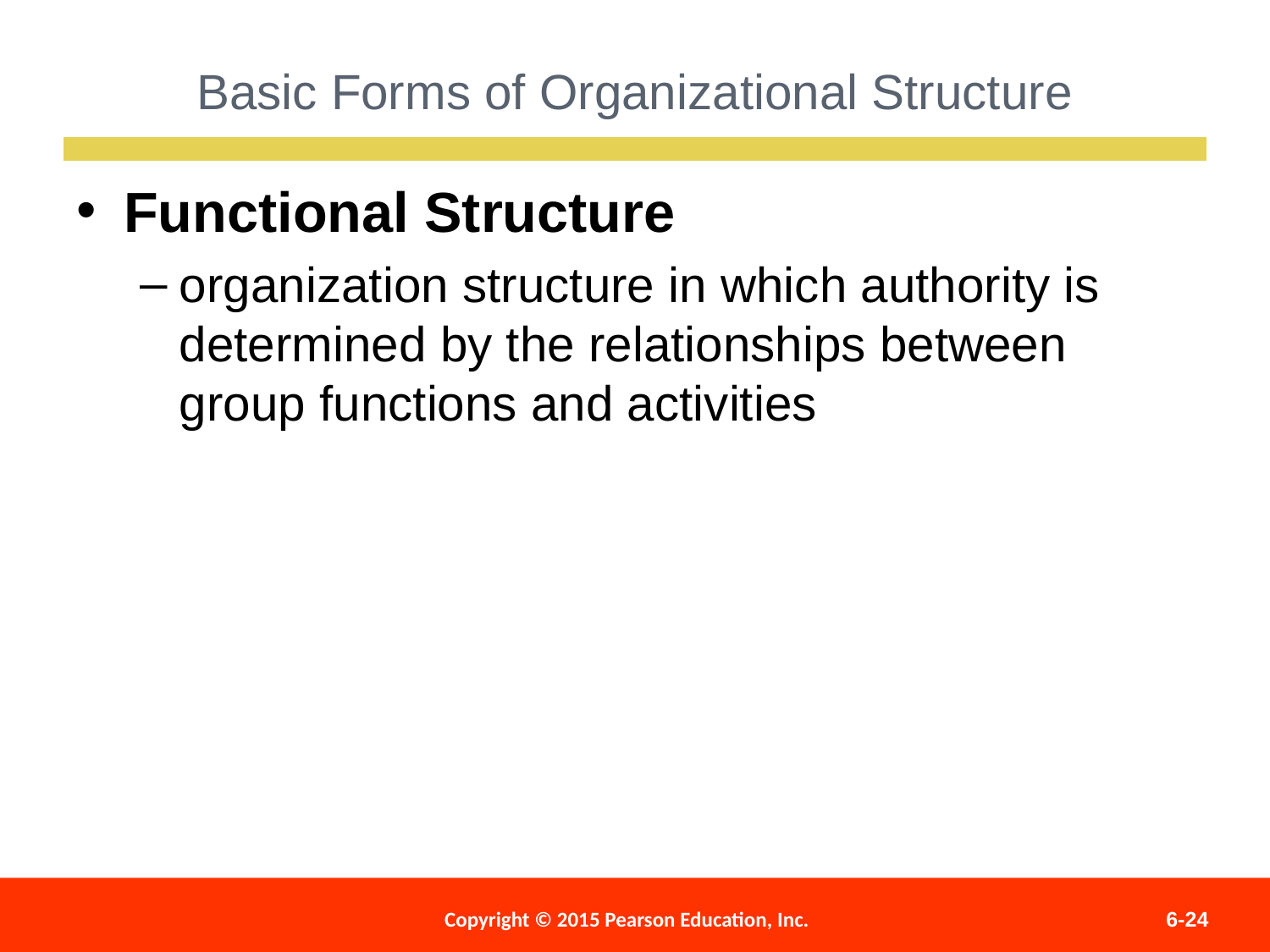

Basic Forms of Organizational Structure
Functional Structure
organization structure in which authority is determined by the relationships between group functions and activities